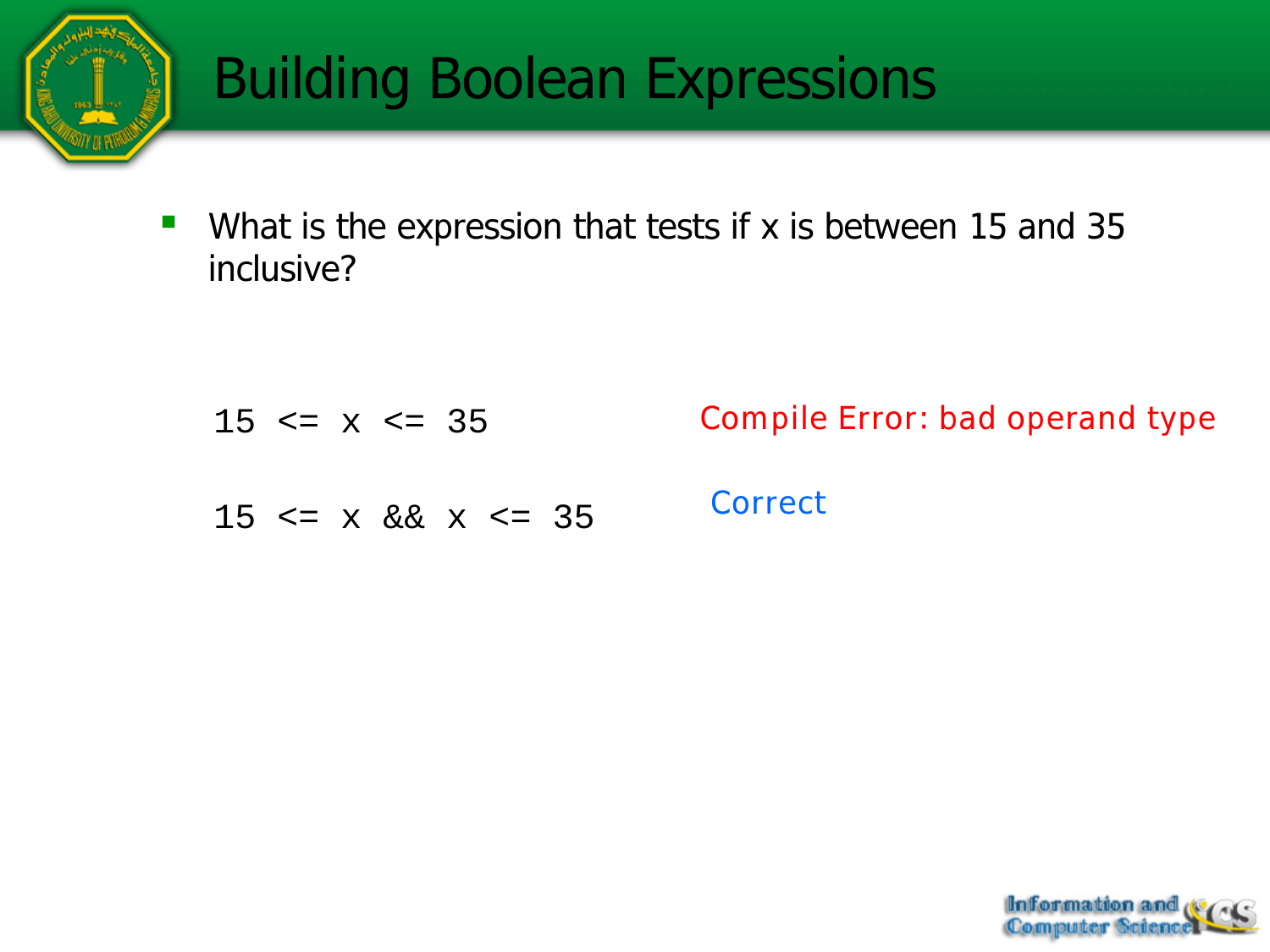

# Building Boolean Expressions

What is the expression that tests if x is between 15 and 35 inclusive?

15 <= x <= 35
Compile Error: bad operand type
Correct
15 <= x && x <= 35